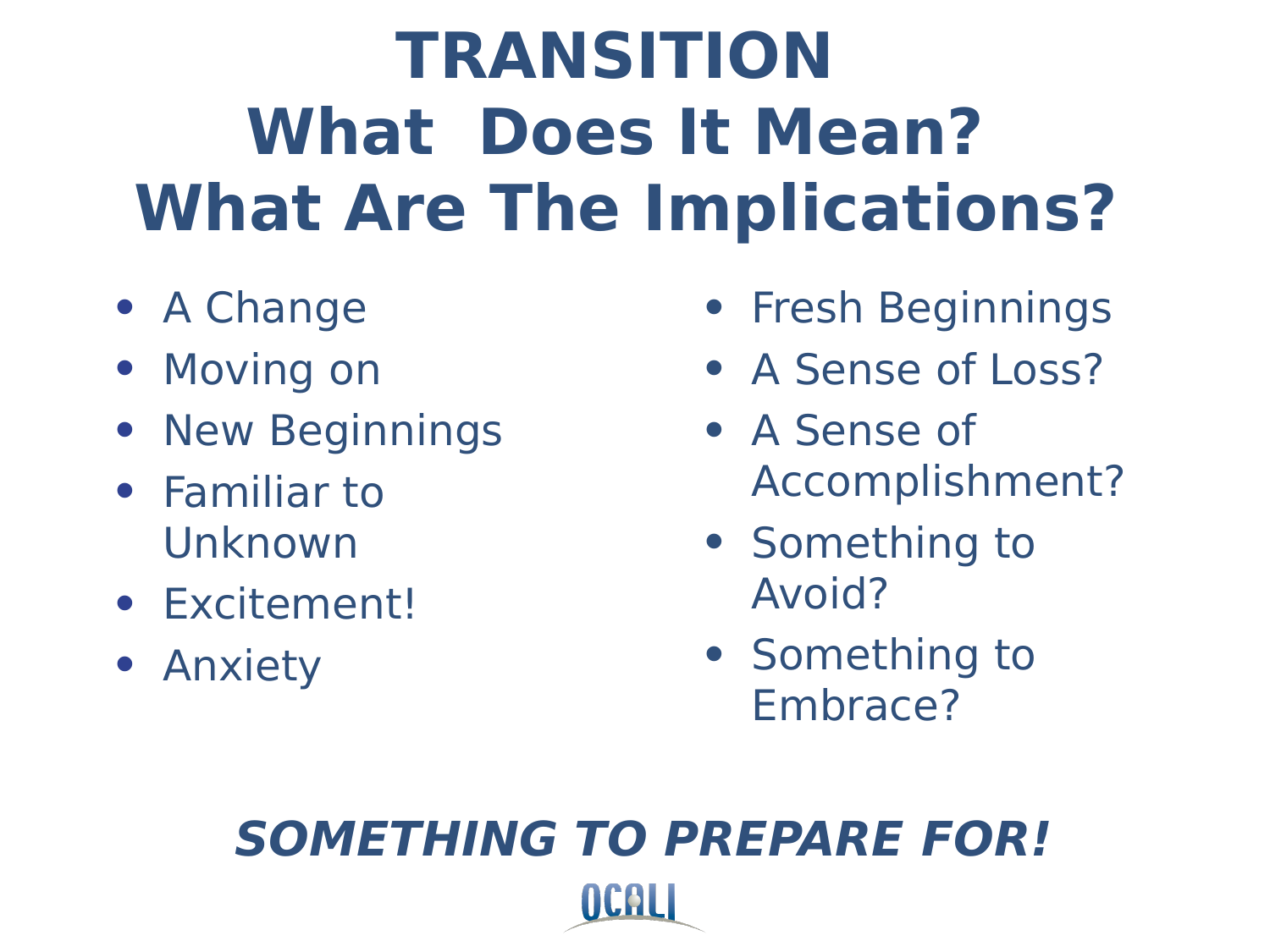

# TRANSITION What  Does It Mean? What Are The Implications?
A Change
Moving on
New Beginnings
Familiar to Unknown
Excitement!
Anxiety
Fresh Beginnings
A Sense of Loss?
A Sense of Accomplishment?
Something to Avoid?
Something to Embrace?

SOMETHING TO PREPARE FOR!